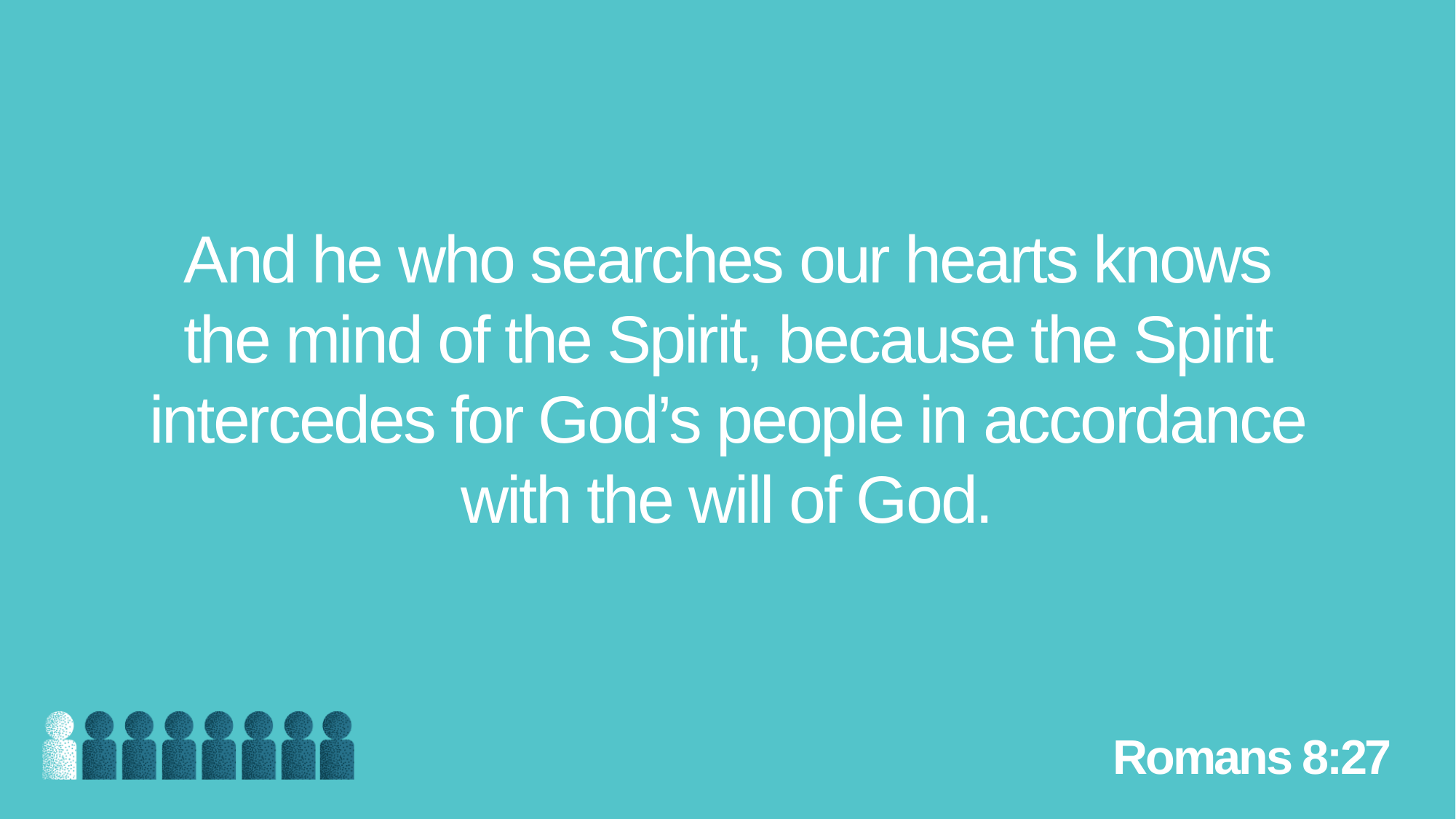

And he who searches our hearts knows the mind of the Spirit, because the Spirit intercedes for God’s people in accordance with the will of God.
Romans 8:27